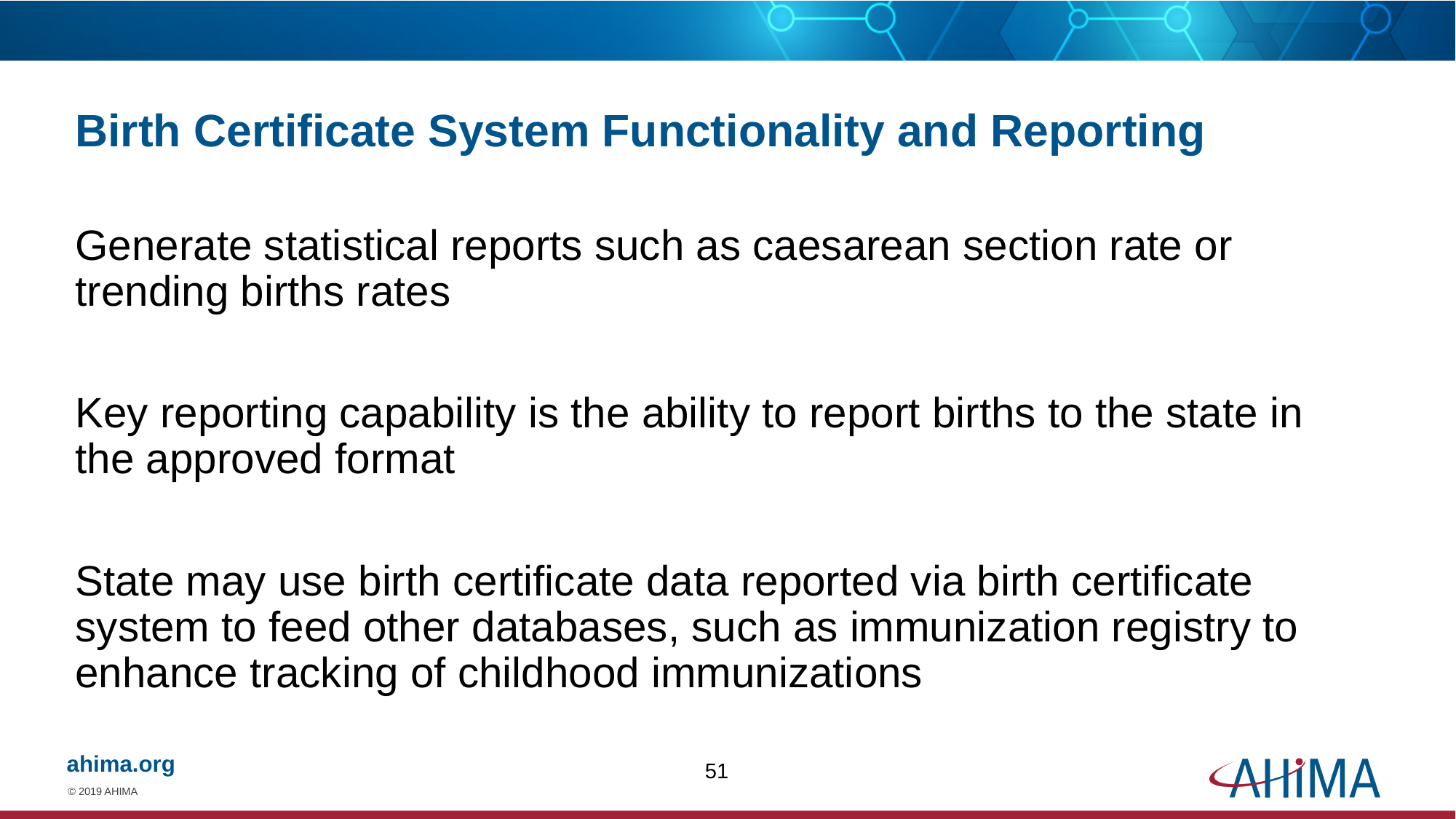

# Birth Certificate System Functionality and Reporting
Generate statistical reports such as caesarean section rate or trending births rates

Key reporting capability is the ability to report births to the state in the approved format

State may use birth certificate data reported via birth certificate system to feed other databases, such as immunization registry to enhance tracking of childhood immunizations